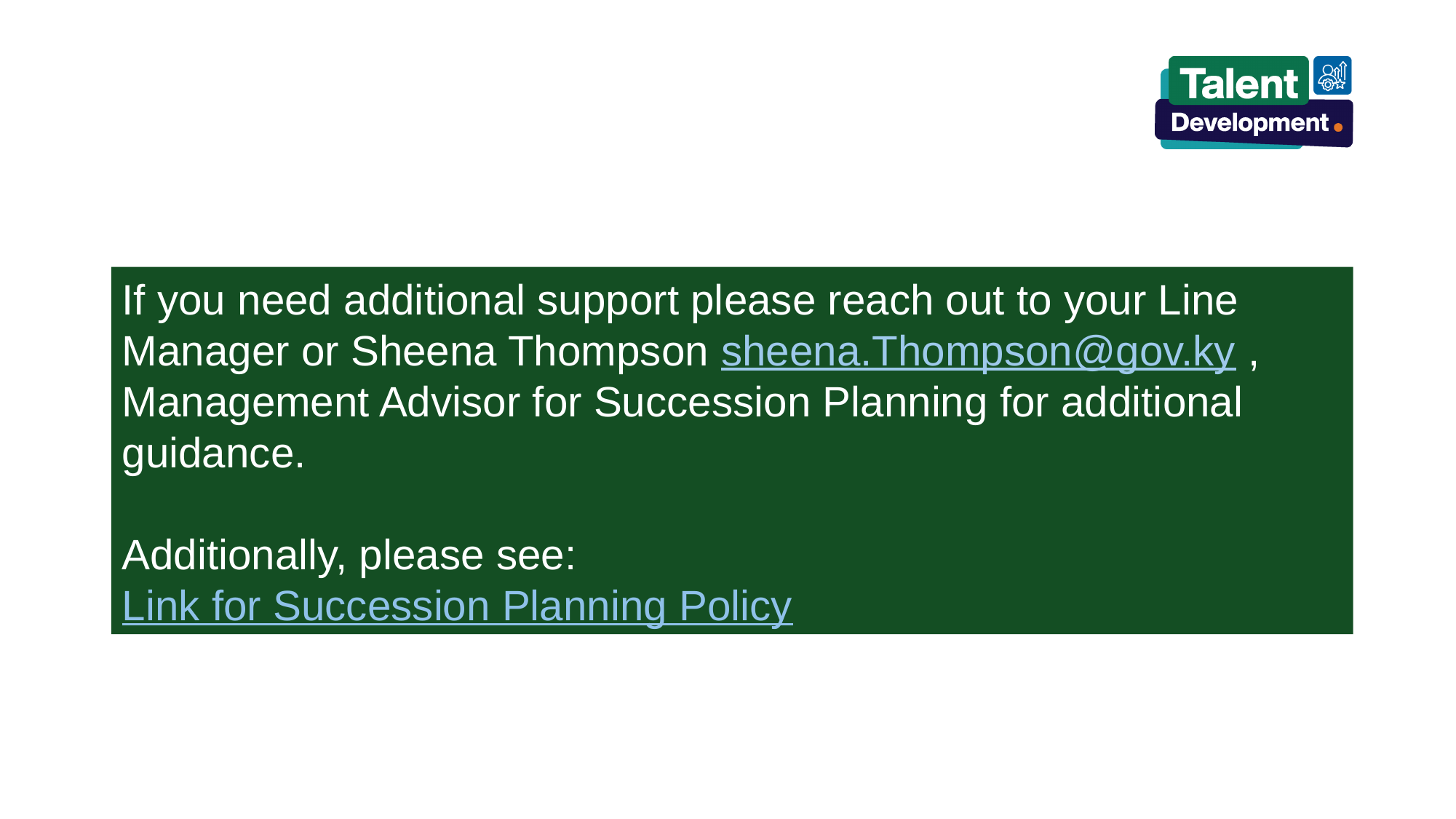

If you need additional support please reach out to your Line Manager or Sheena Thompson sheena.Thompson@gov.ky , Management Advisor for Succession Planning for additional guidance.

Additionally, please see:
Link for Succession Planning Policy